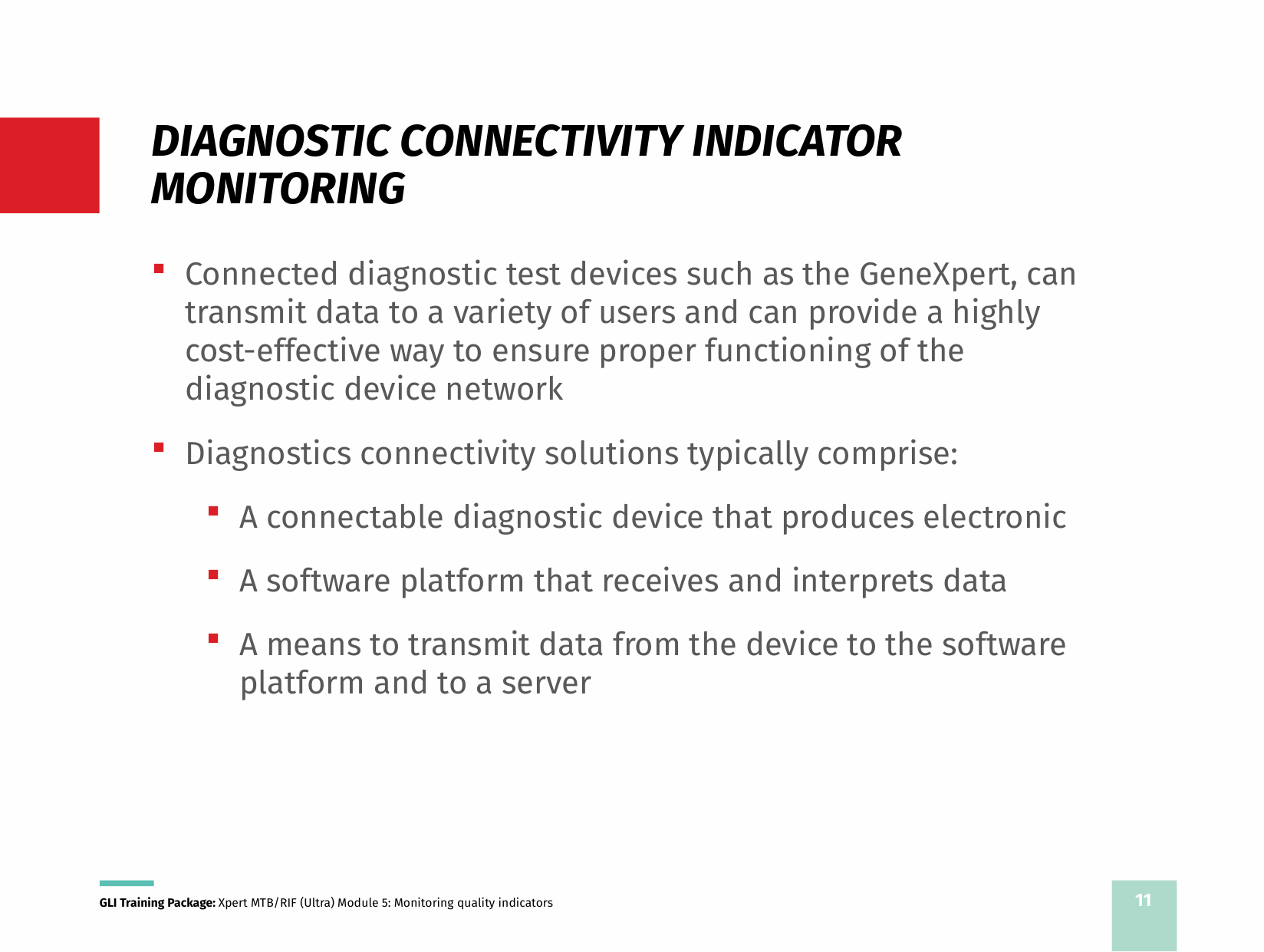

# DIAGNOSTIC CONNECTIVITY INDICATOR MONITORING
Connected diagnostic test devices such as the GeneXpert, can transmit data to a variety of users and can provide a highly cost-effective way to ensure proper functioning of the diagnostic device network
Diagnostics connectivity solutions typically comprise:
A connectable diagnostic device that produces electronic
A software platform that receives and interprets data
A means to transmit data from the device to the software platform and to a server